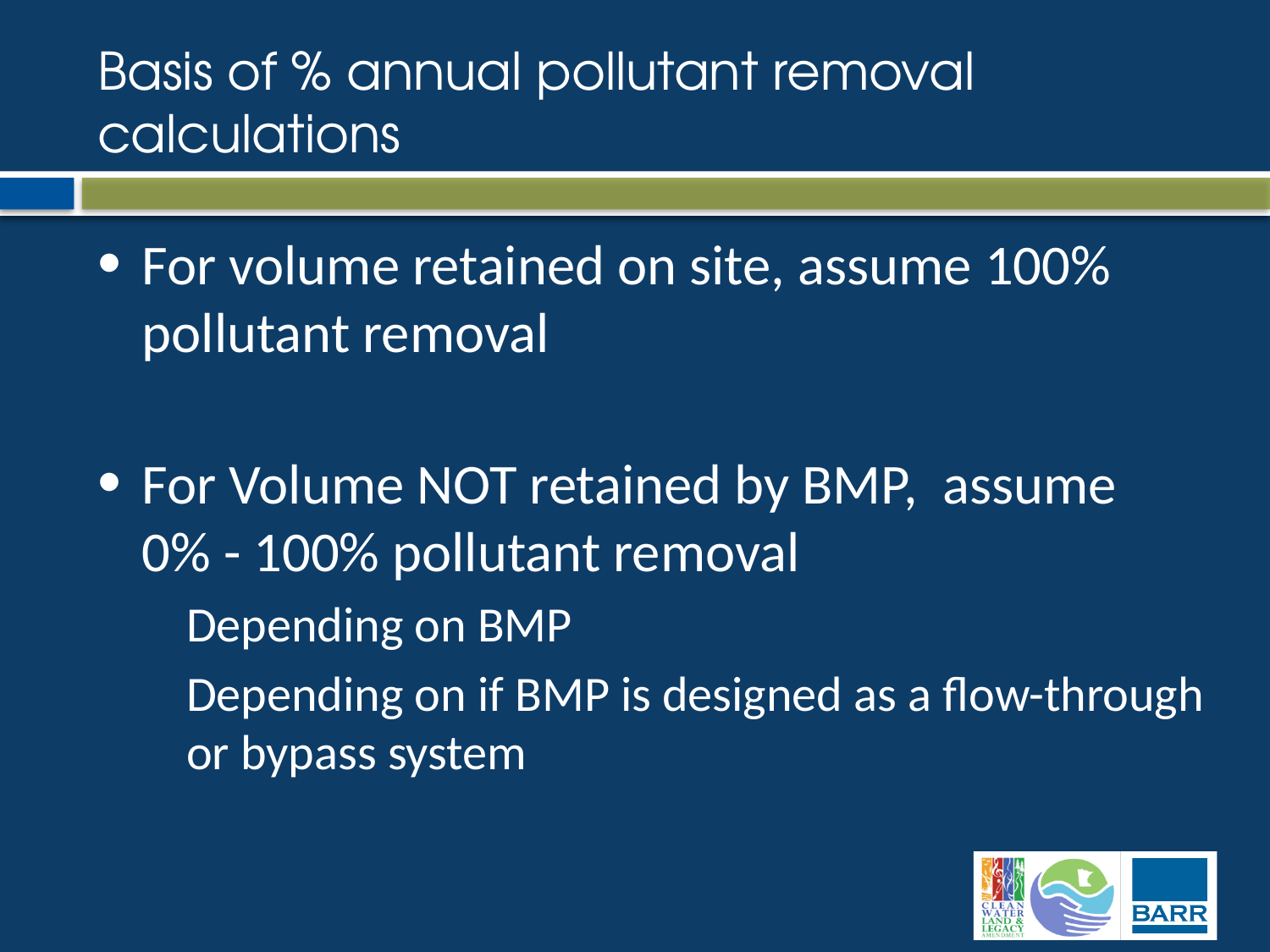

# Basis of % annual pollutant removal calculations
For volume retained on site, assume 100% pollutant removal

For Volume NOT retained by BMP,  assume  0% - 100% pollutant removal
Depending on BMP
Depending on if BMP is designed as a flow-through or bypass system